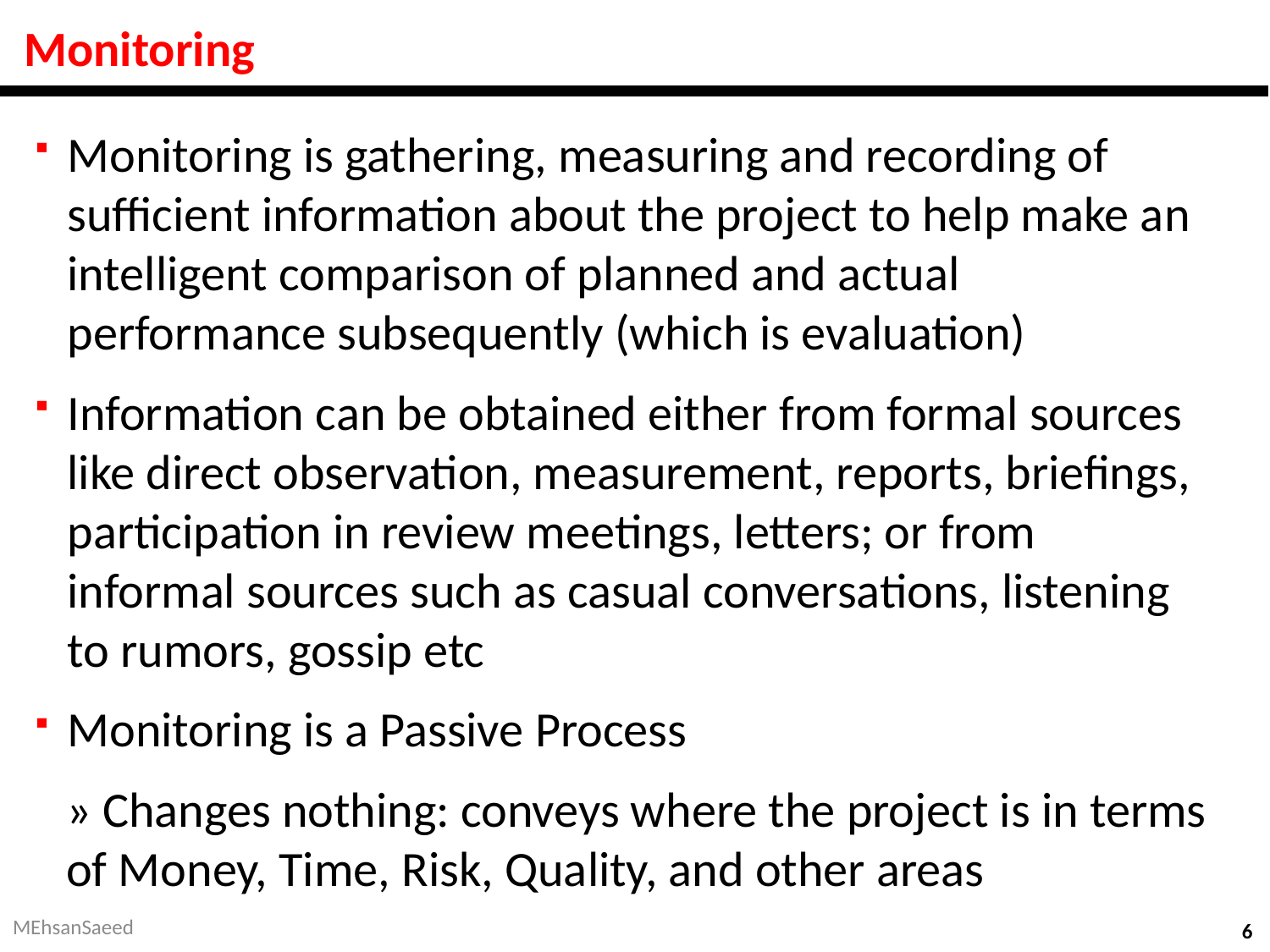

# Monitoring
Monitoring is gathering, measuring and recording of sufficient information about the project to help make an intelligent comparison of planned and actual performance subsequently (which is evaluation)
Information can be obtained either from formal sources like direct observation, measurement, reports, briefings, participation in review meetings, letters; or from informal sources such as casual conversations, listening to rumors, gossip etc
Monitoring is a Passive Process
» Changes nothing: conveys where the project is in terms of Money, Time, Risk, Quality, and other areas
MEhsanSaeed
6